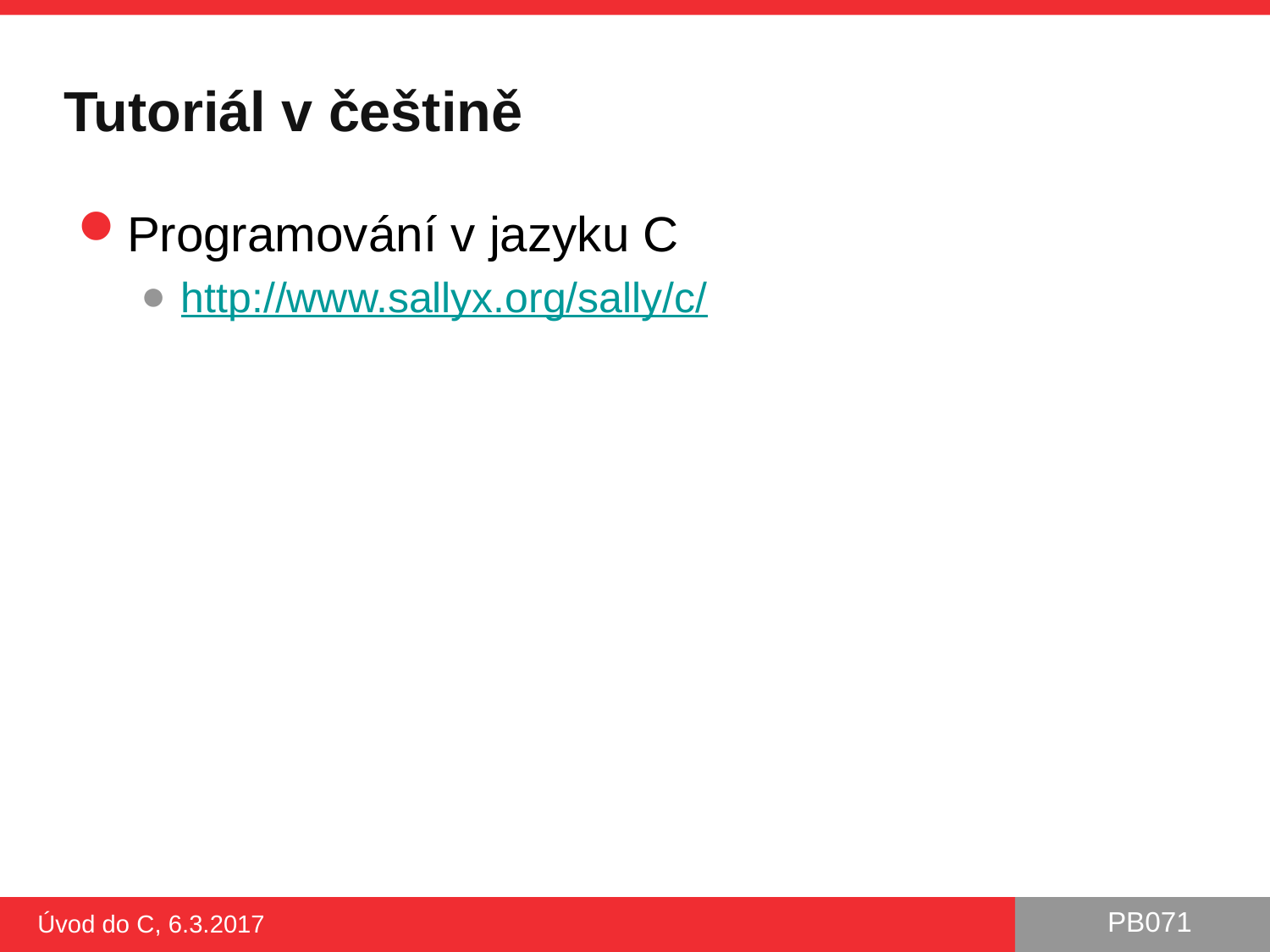

# Tutoriál v češtině
Programování v jazyku C
http://www.sallyx.org/sally/c/

Úvod do C, 6.3.2017